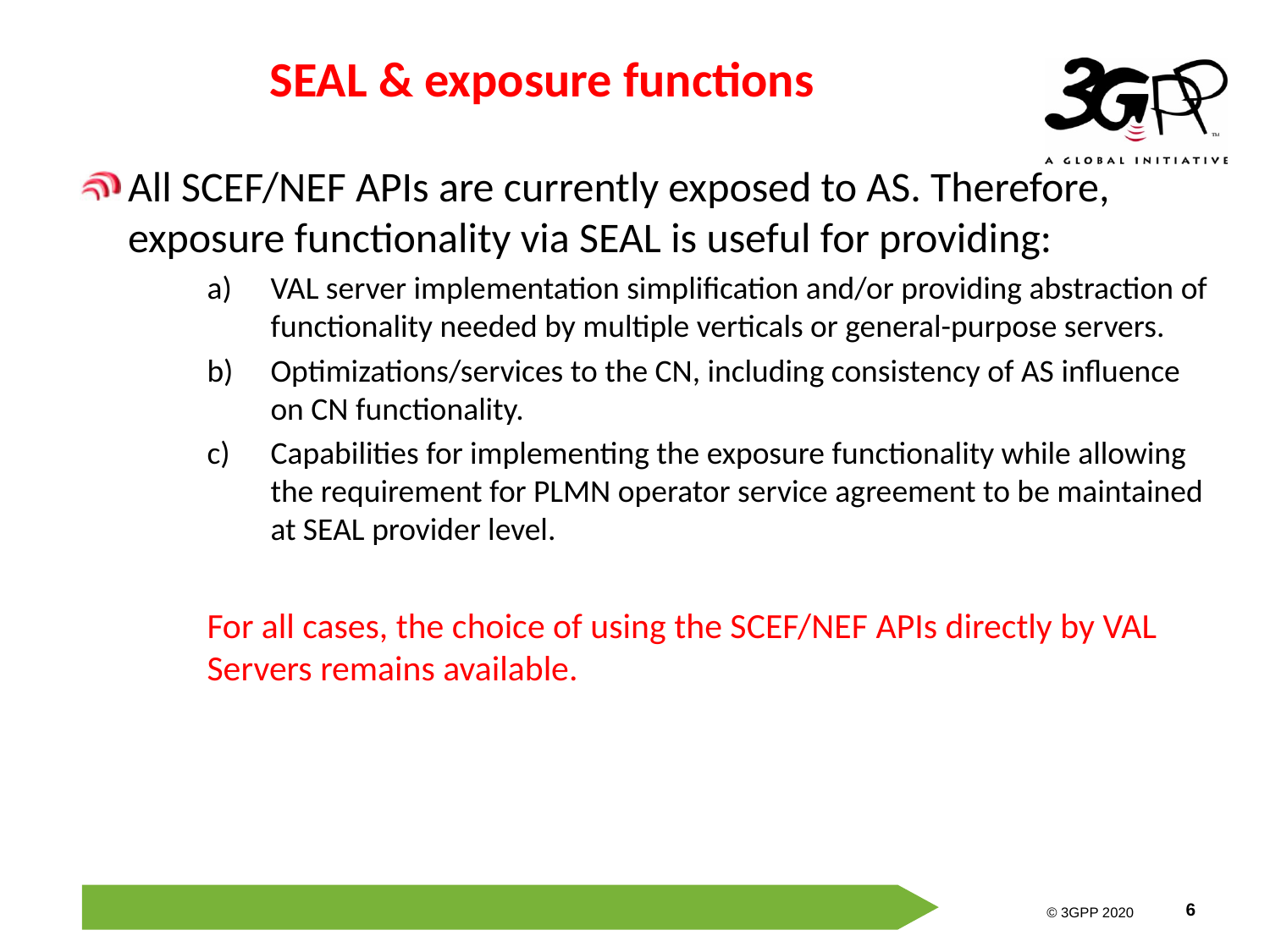

# SEAL & exposure functions
All SCEF/NEF APIs are currently exposed to AS. Therefore, exposure functionality via SEAL is useful for providing:
VAL server implementation simplification and/or providing abstraction of functionality needed by multiple verticals or general-purpose servers.
Optimizations/services to the CN, including consistency of AS influence on CN functionality.
Capabilities for implementing the exposure functionality while allowing the requirement for PLMN operator service agreement to be maintained at SEAL provider level.

For all cases, the choice of using the SCEF/NEF APIs directly by VAL Servers remains available.